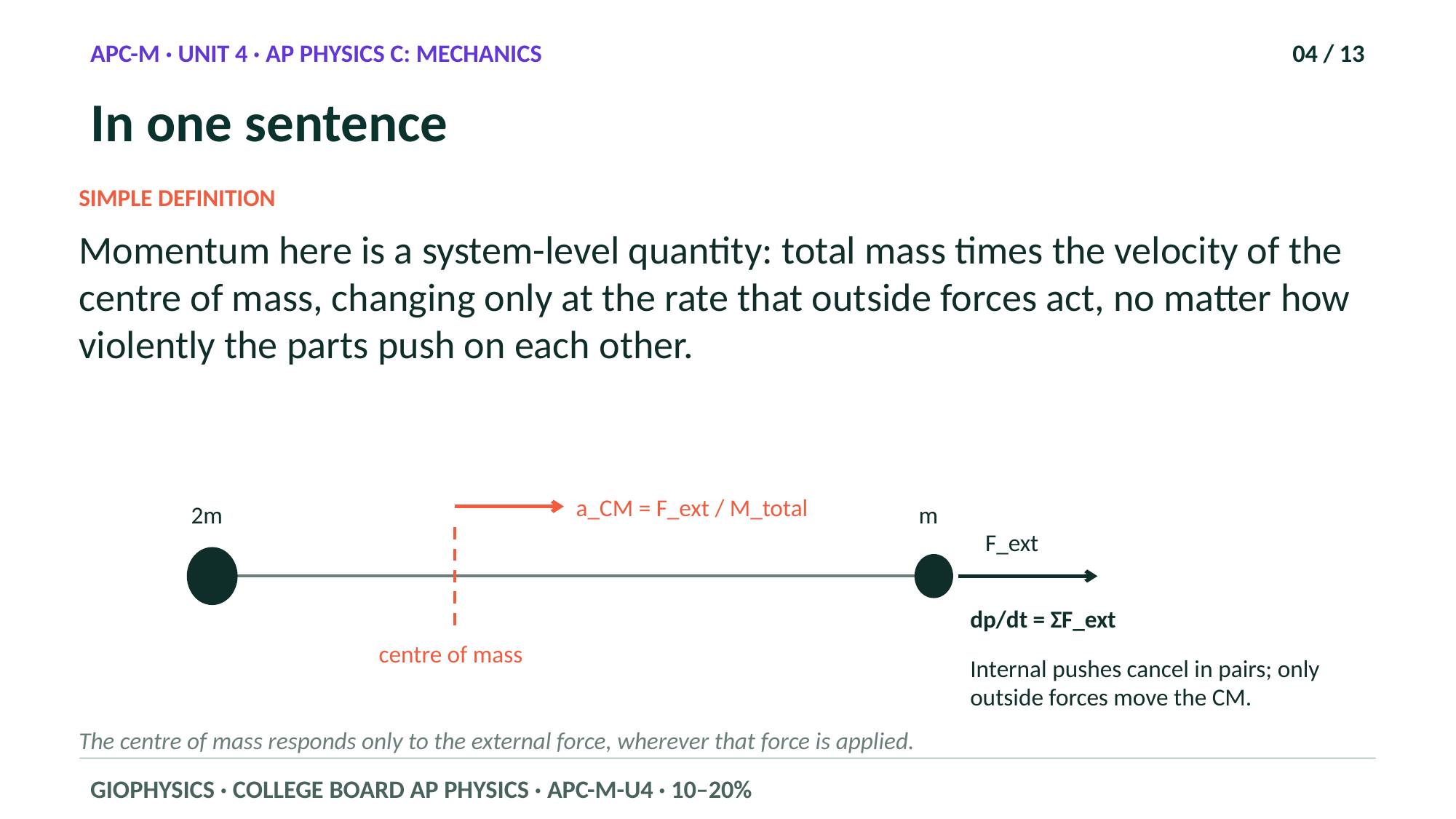

APC-M · UNIT 4 · AP PHYSICS C: MECHANICS
04 / 13
In one sentence
SIMPLE DEFINITION
Momentum here is a system-level quantity: total mass times the velocity of the centre of mass, changing only at the rate that outside forces act, no matter how violently the parts push on each other.
a_CM = F_ext / M_total
2m
m
F_ext

dp/dt = ΣF_ext
centre of mass
Internal pushes cancel in pairs; only outside forces move the CM.
The centre of mass responds only to the external force, wherever that force is applied.

GIOPHYSICS · COLLEGE BOARD AP PHYSICS · APC-M-U4 · 10–20%